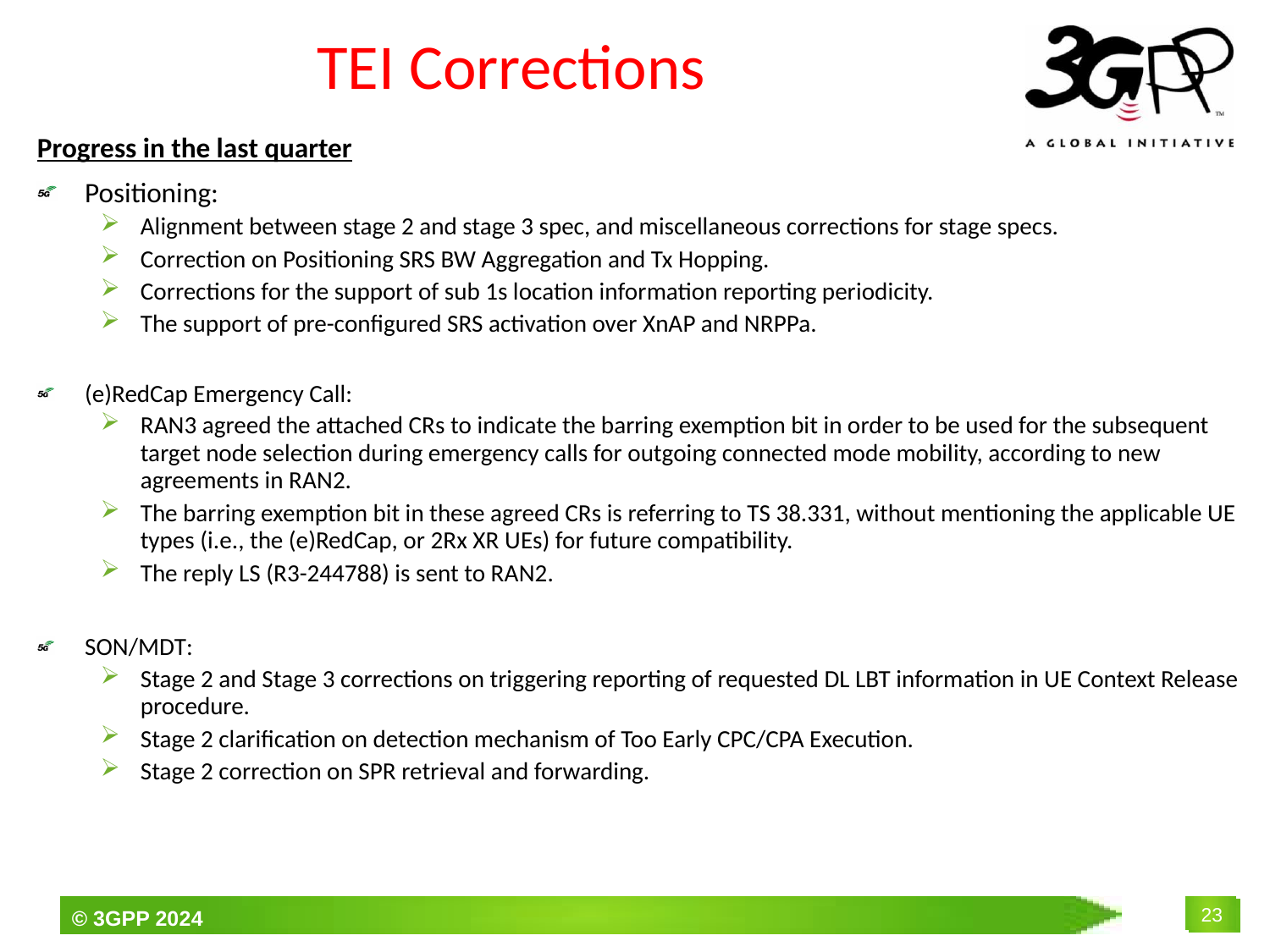

# TEI Corrections
Progress in the last quarter
Positioning:
Alignment between stage 2 and stage 3 spec, and miscellaneous corrections for stage specs.
Correction on Positioning SRS BW Aggregation and Tx Hopping.
Corrections for the support of sub 1s location information reporting periodicity.
The support of pre-configured SRS activation over XnAP and NRPPa.

(e)RedCap Emergency Call:
RAN3 agreed the attached CRs to indicate the barring exemption bit in order to be used for the subsequent target node selection during emergency calls for outgoing connected mode mobility, according to new agreements in RAN2.
The barring exemption bit in these agreed CRs is referring to TS 38.331, without mentioning the applicable UE types (i.e., the (e)RedCap, or 2Rx XR UEs) for future compatibility.
The reply LS (R3-244788) is sent to RAN2.

SON/MDT:
Stage 2 and Stage 3 corrections on triggering reporting of requested DL LBT information in UE Context Release procedure.
Stage 2 clarification on detection mechanism of Too Early CPC/CPA Execution.
Stage 2 correction on SPR retrieval and forwarding.

23